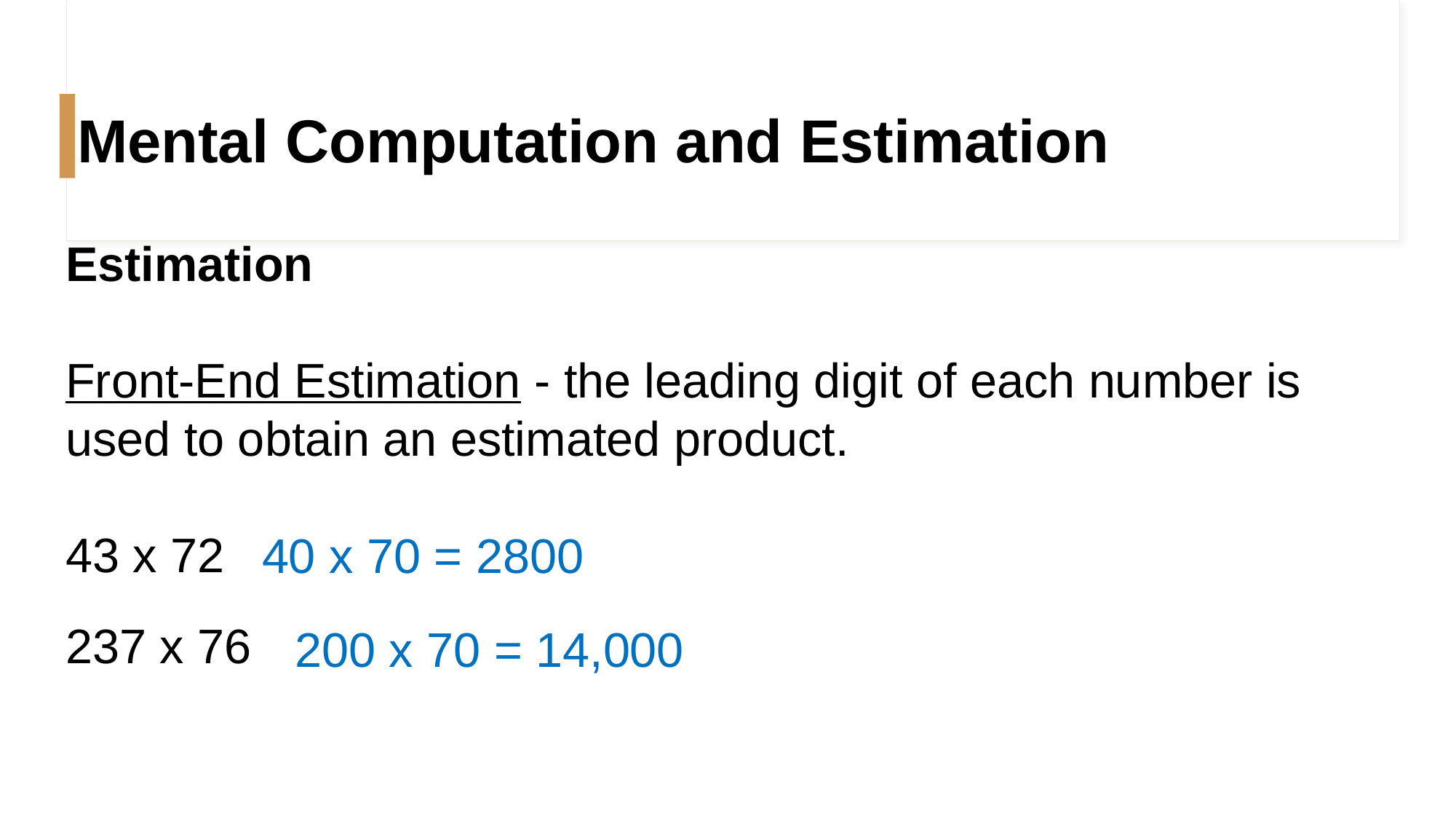

# Mental Computation and Estimation
Estimation

Front-End Estimation - the leading digit of each number is used to obtain an estimated product.

43 x 72

237 x 76

40 x 70 = 2800
200 x 70 = 14,000